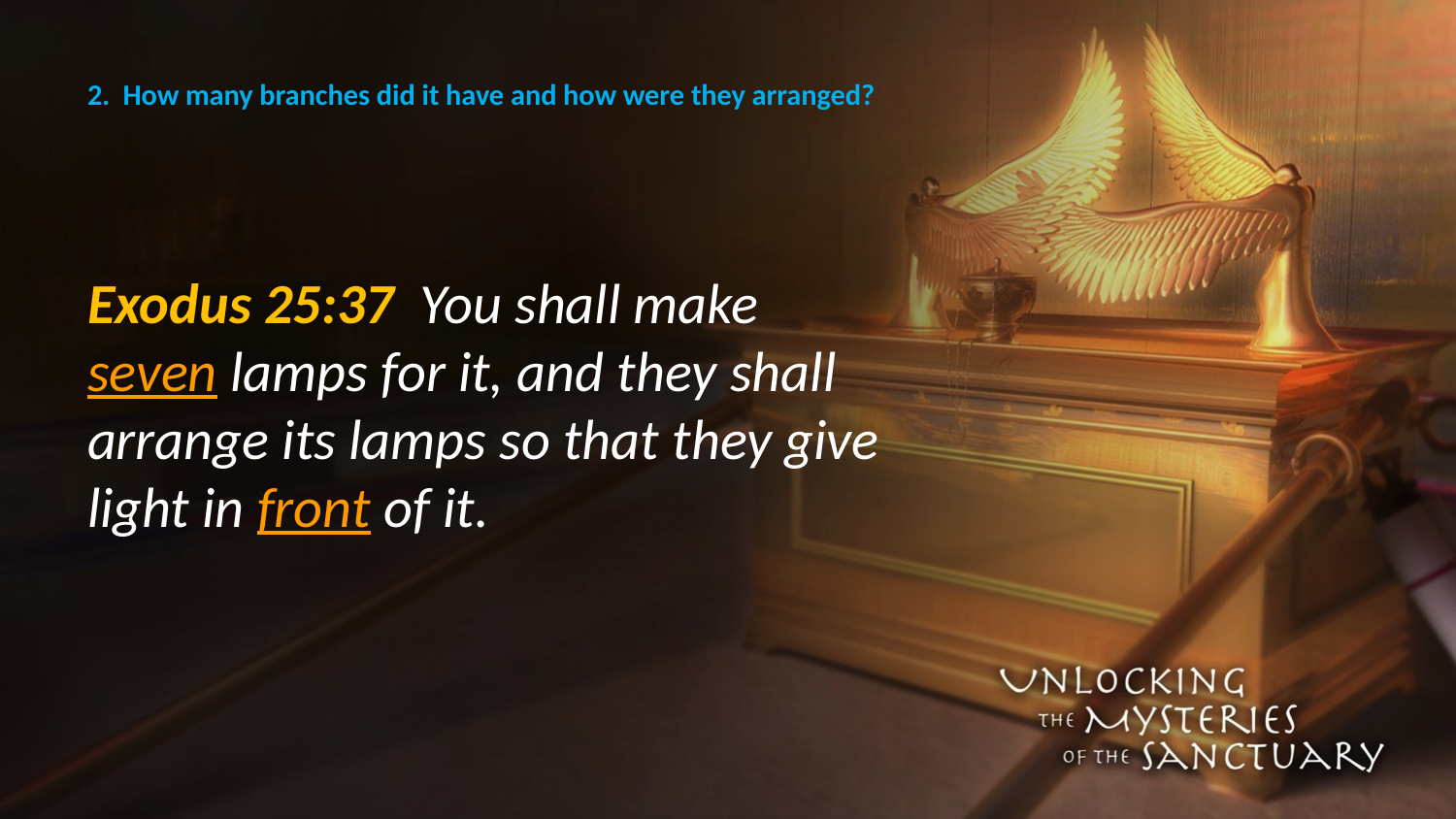

# 2.  How many branches did it have and how were they arranged?

Exodus 25:37  You shall make seven lamps for it, and they shall arrange its lamps so that they give light in front of it.